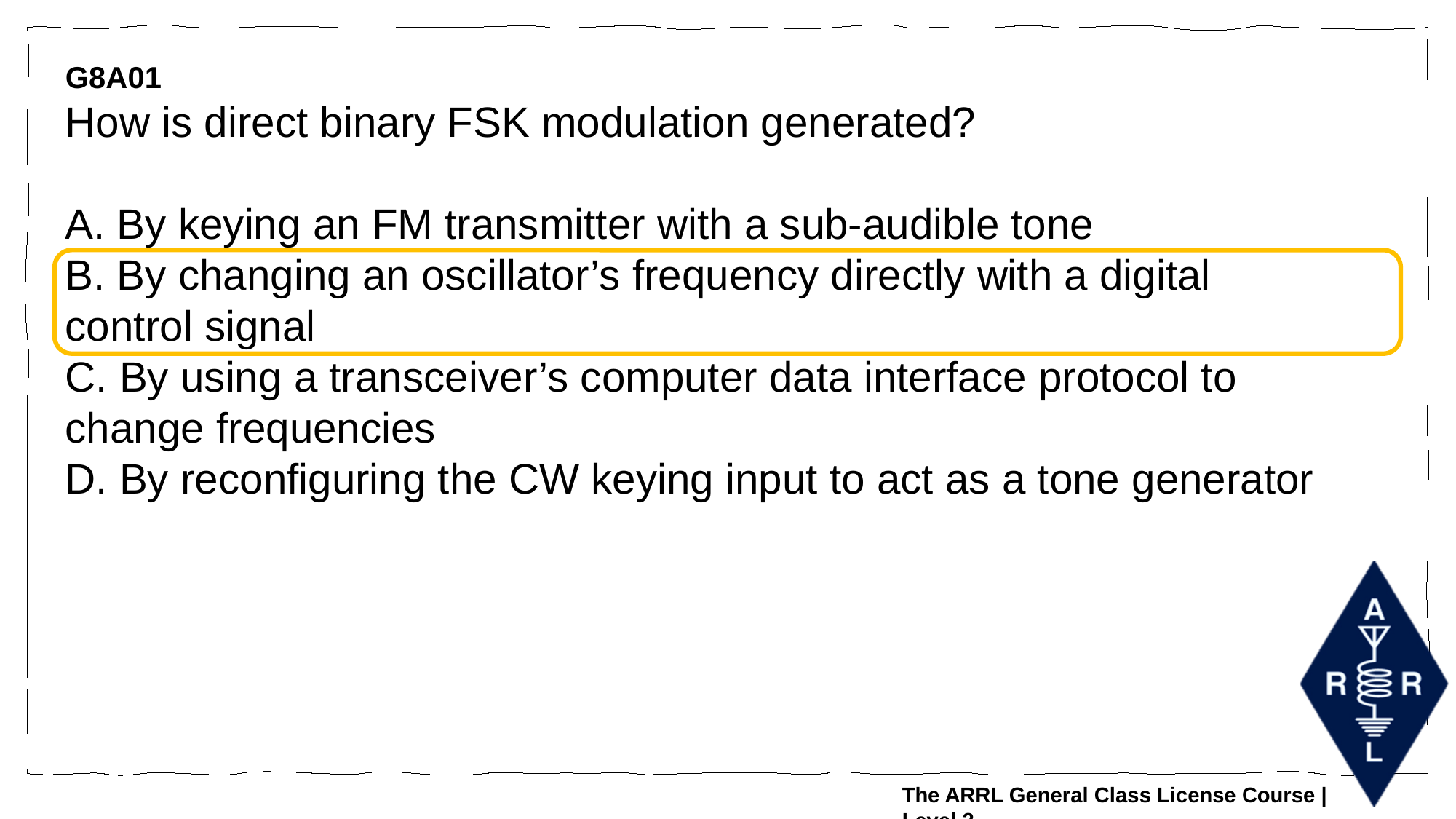

G8A01
How is direct binary FSK modulation generated?

A. By keying an FM transmitter with a sub-audible tone
B. By changing an oscillator’s frequency directly with a digital control signal
C. By using a transceiver’s computer data interface protocol to change frequencies
D. By reconfiguring the CW keying input to act as a tone generator